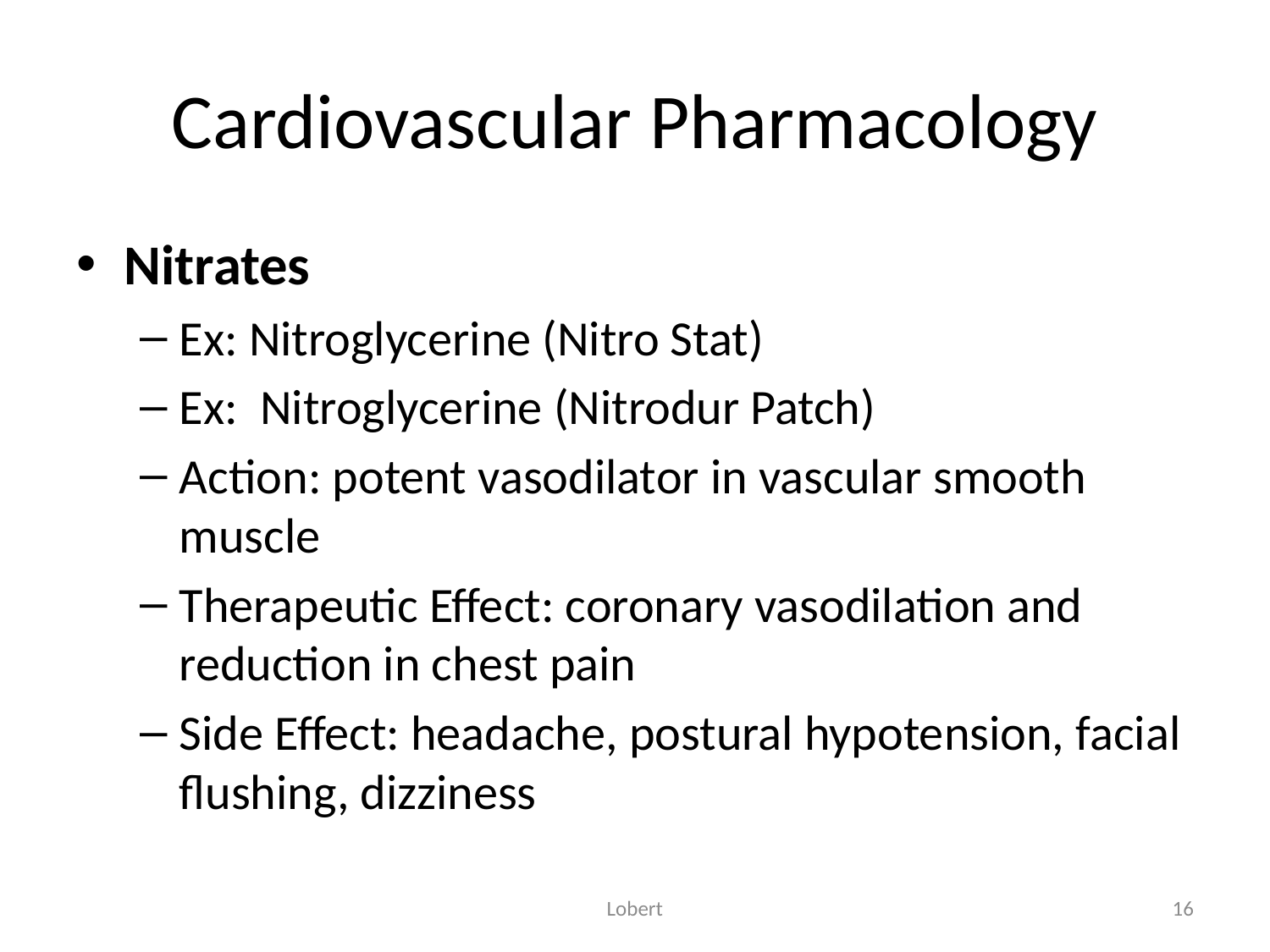

# Cardiovascular Pharmacology
Nitrates
Ex: Nitroglycerine (Nitro Stat)
Ex:  Nitroglycerine (Nitrodur Patch)
Action: potent vasodilator in vascular smooth muscle
Therapeutic Effect: coronary vasodilation and reduction in chest pain
Side Effect: headache, postural hypotension, facial flushing, dizziness

Lobert
16